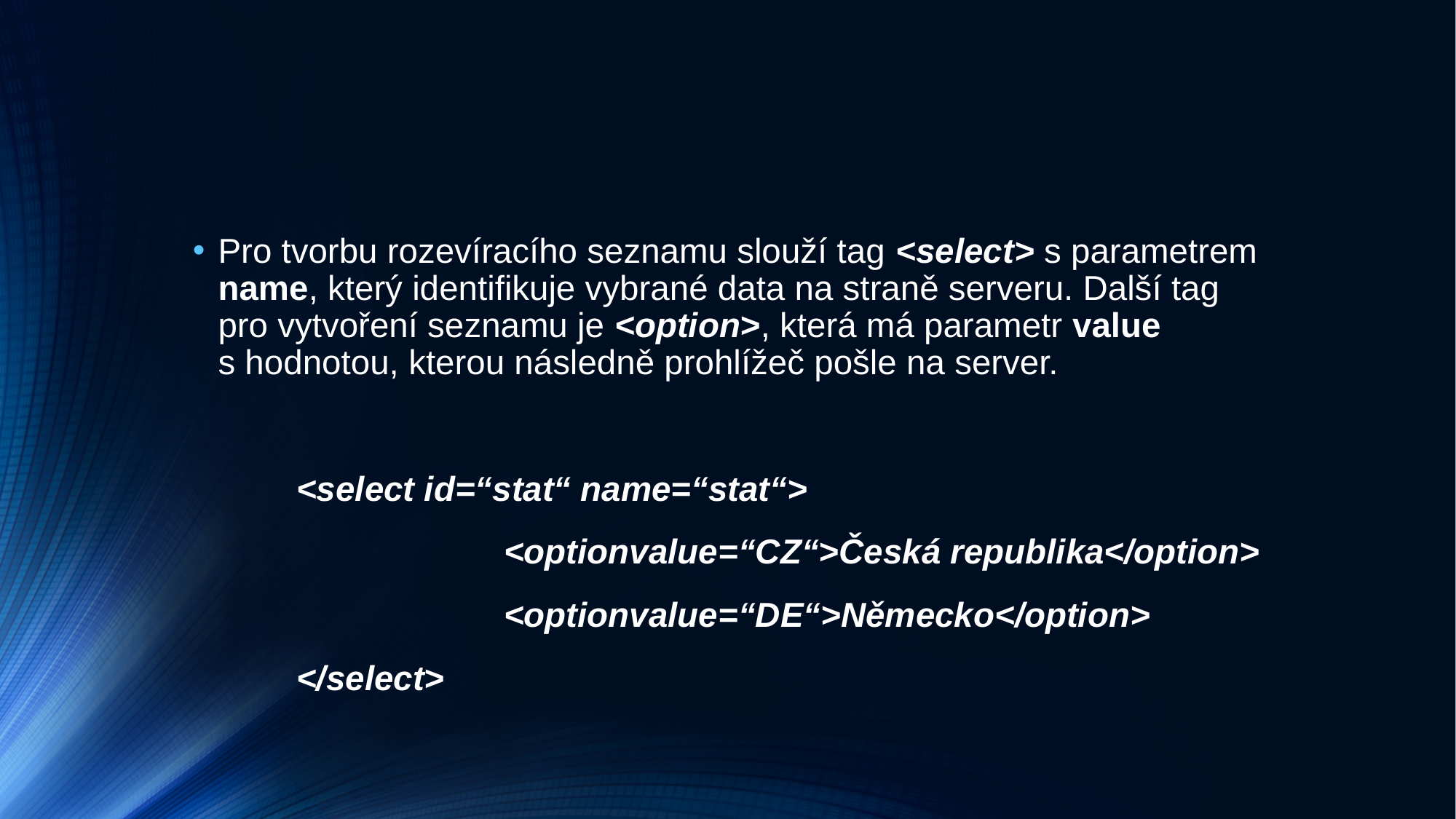

#
Pro tvorbu rozevíracího seznamu slouží tag <select> s parametrem name, který identifikuje vybrané data na straně serveru. Další tag pro vytvoření seznamu je <option>, která má parametr value s hodnotou, kterou následně prohlížeč pošle na server.

	<select id=“stat“ name=“stat“>
			<optionvalue=“CZ“>Česká republika</option>
			<optionvalue=“DE“>Německo</option>
	</select>